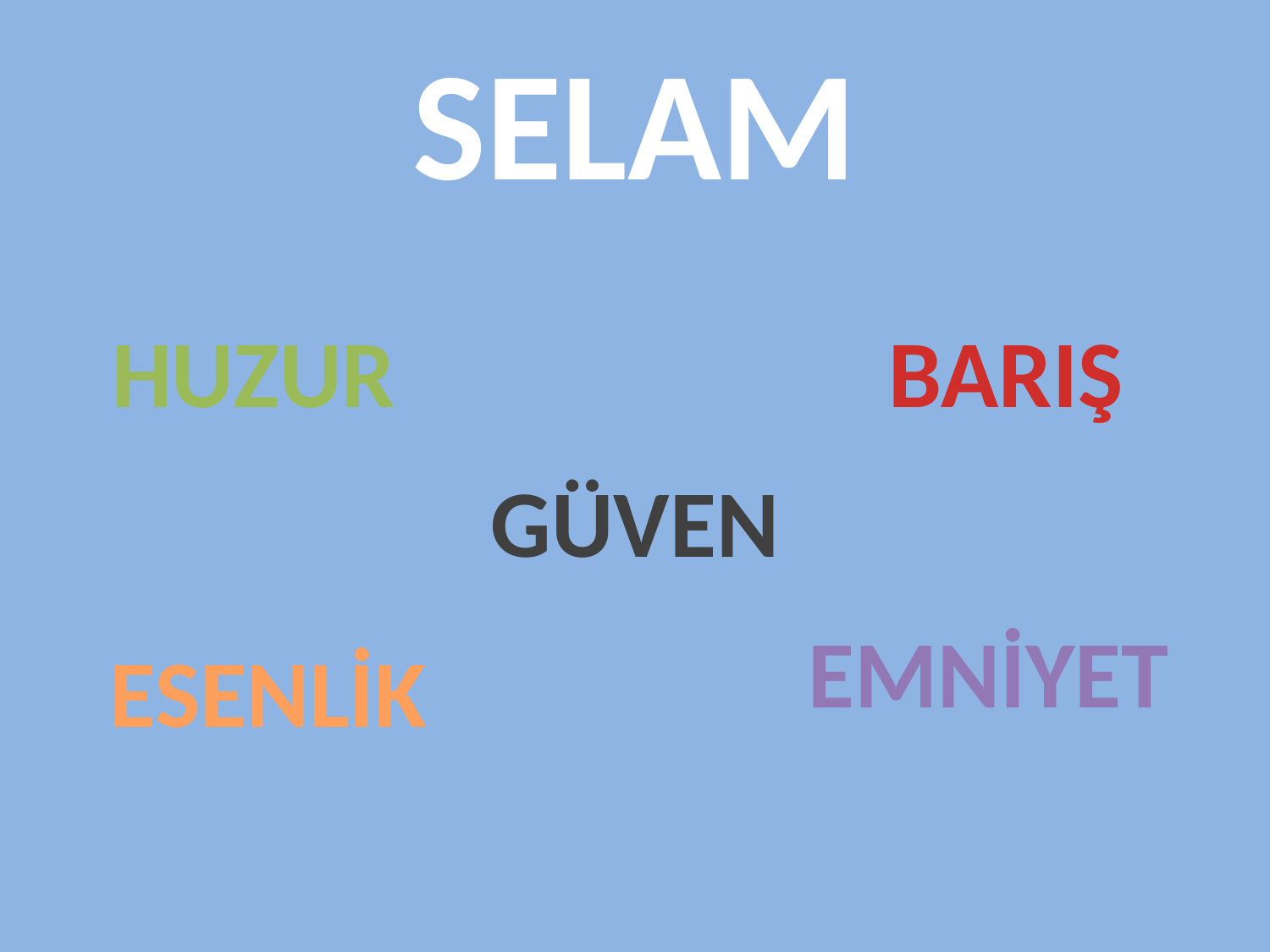

# SELAM
.
HUZUR
BARIŞ
GÜVEN
EMNİYET
ESENLİK